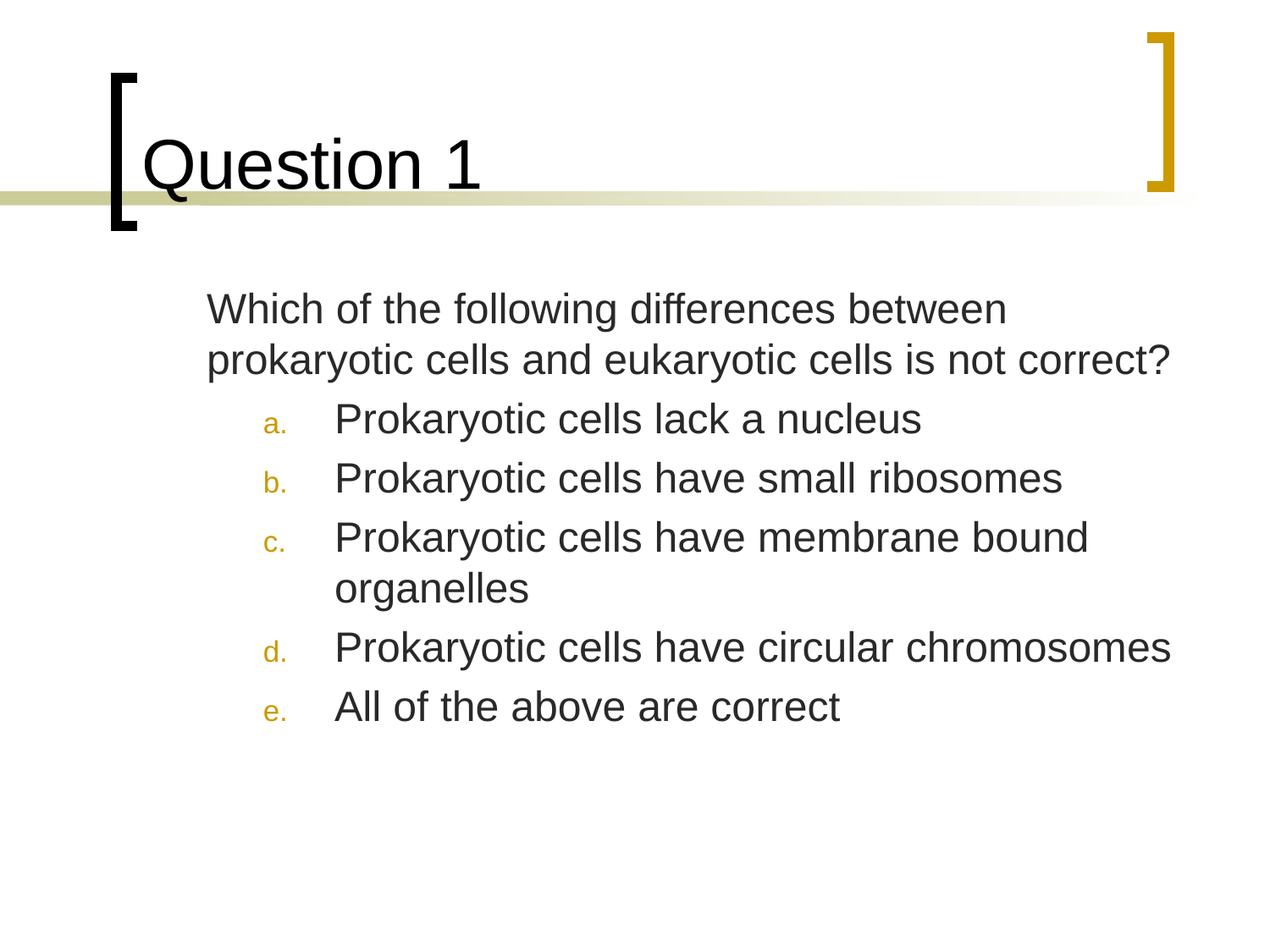

# Question 1
	Which of the following differences between prokaryotic cells and eukaryotic cells is not correct?
Prokaryotic cells lack a nucleus
Prokaryotic cells have small ribosomes
Prokaryotic cells have membrane bound organelles
Prokaryotic cells have circular chromosomes
All of the above are correct